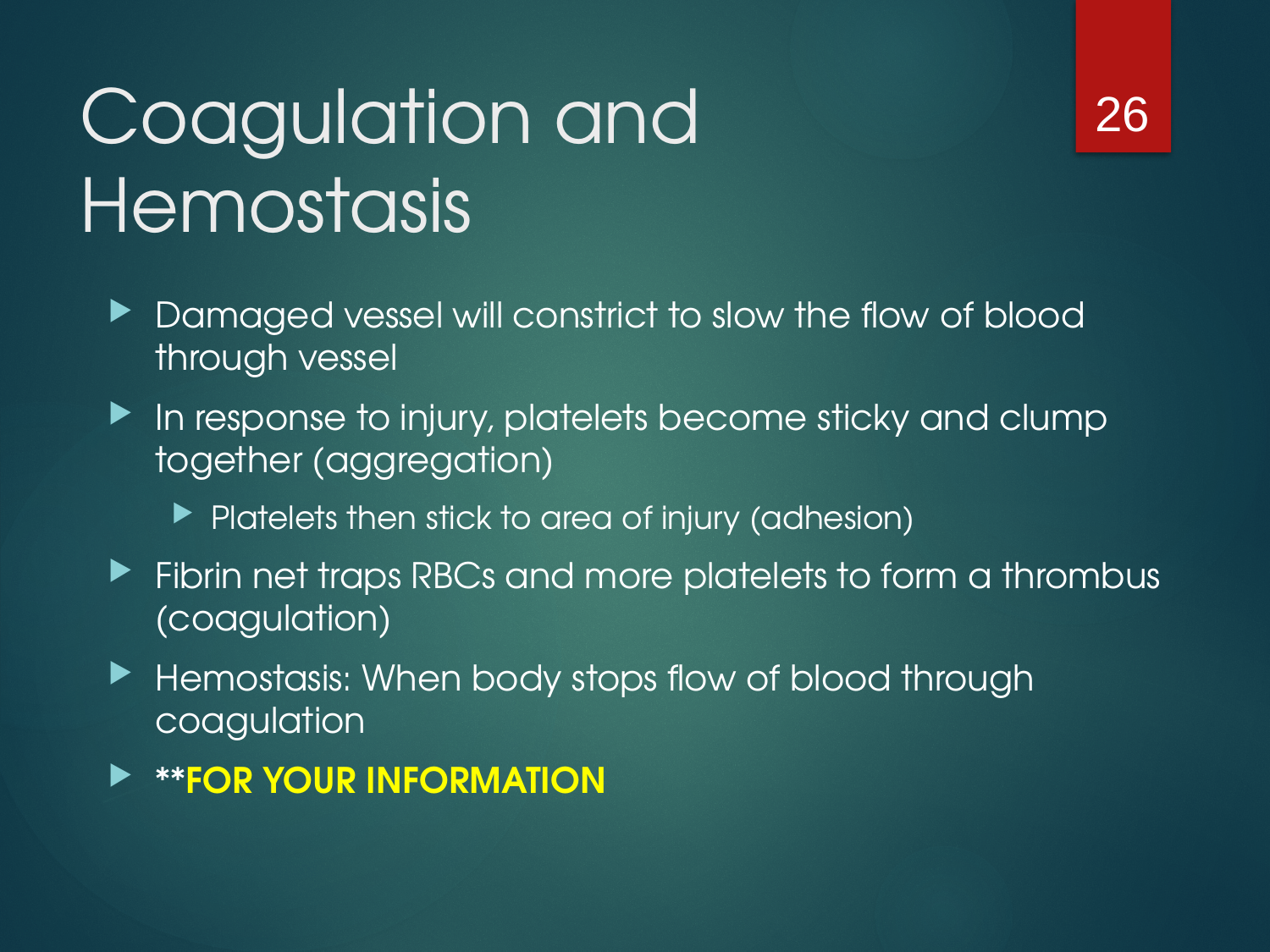

26
# Coagulation and Hemostasis
Damaged vessel will constrict to slow the flow of blood through vessel
In response to injury, platelets become sticky and clump together (aggregation)
Platelets then stick to area of injury (adhesion)
Fibrin net traps RBCs and more platelets to form a thrombus (coagulation)
Hemostasis: When body stops flow of blood through coagulation
**FOR YOUR INFORMATION